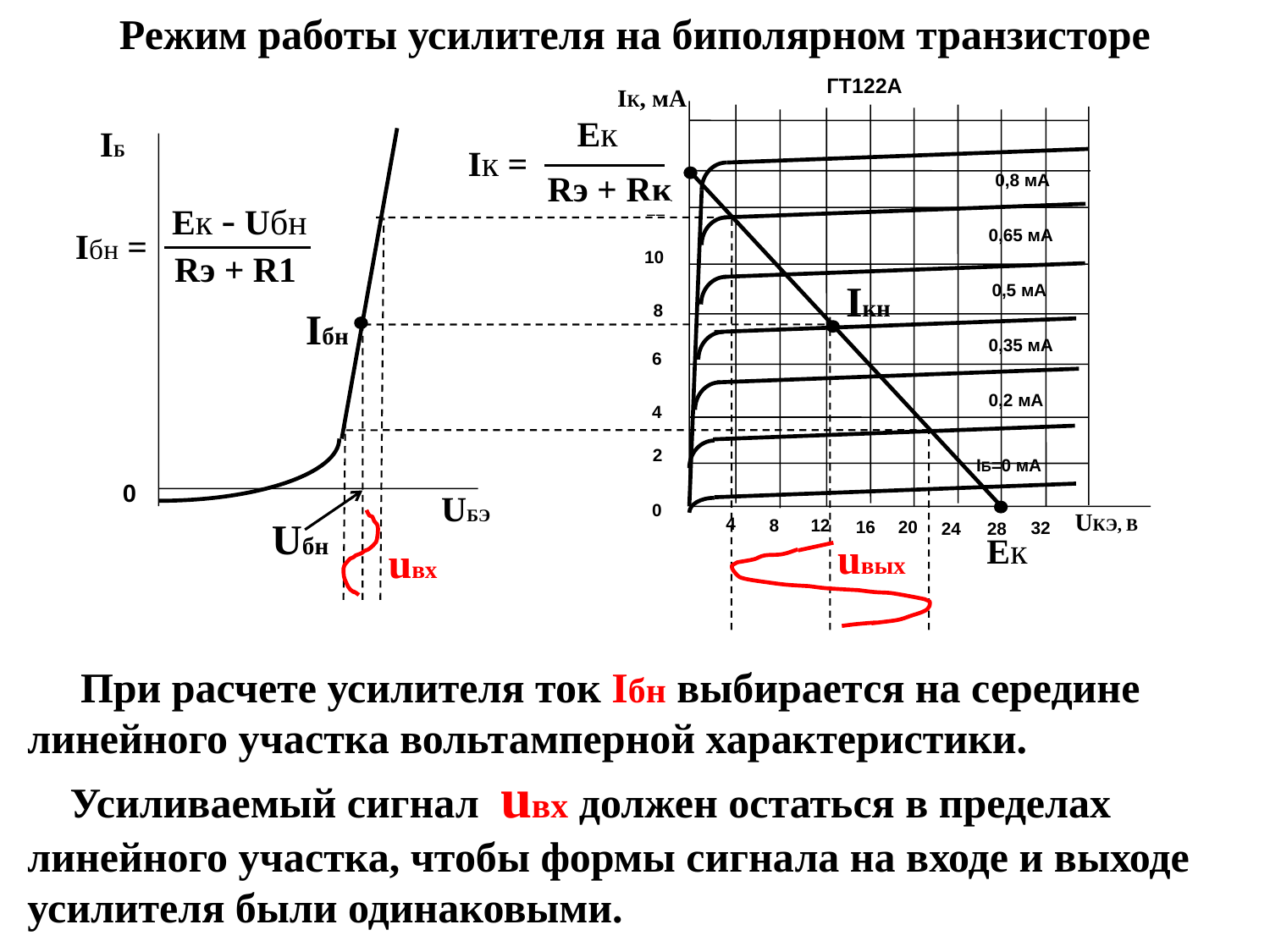

Режим работы усилителя на биполярном транзисторе
ГТ122А
IК, мА

0,8 мА

12

0,65 мА
10

0,5 мА

8

0,35 мА

6

0,2 мА
4

2

IБ=0 мА

0

UКЭ, В

4
8
12
16
20
32
24
28
IБ

Iбн
0
UБЭ

Iкн

uвых
uвх

Ек
Iк =
Rэ + Rк

Ек - Uбн
Iбн =
Rэ + R1

Uбн
Ек
     При расчете усилителя ток Iбн выбирается на середине линейного участка вольтамперной характеристики.
    Усиливаемый сигнал  uвх должен остаться в пределах линейного участка, чтобы формы сигнала на входе и выходе усилителя были одинаковыми.